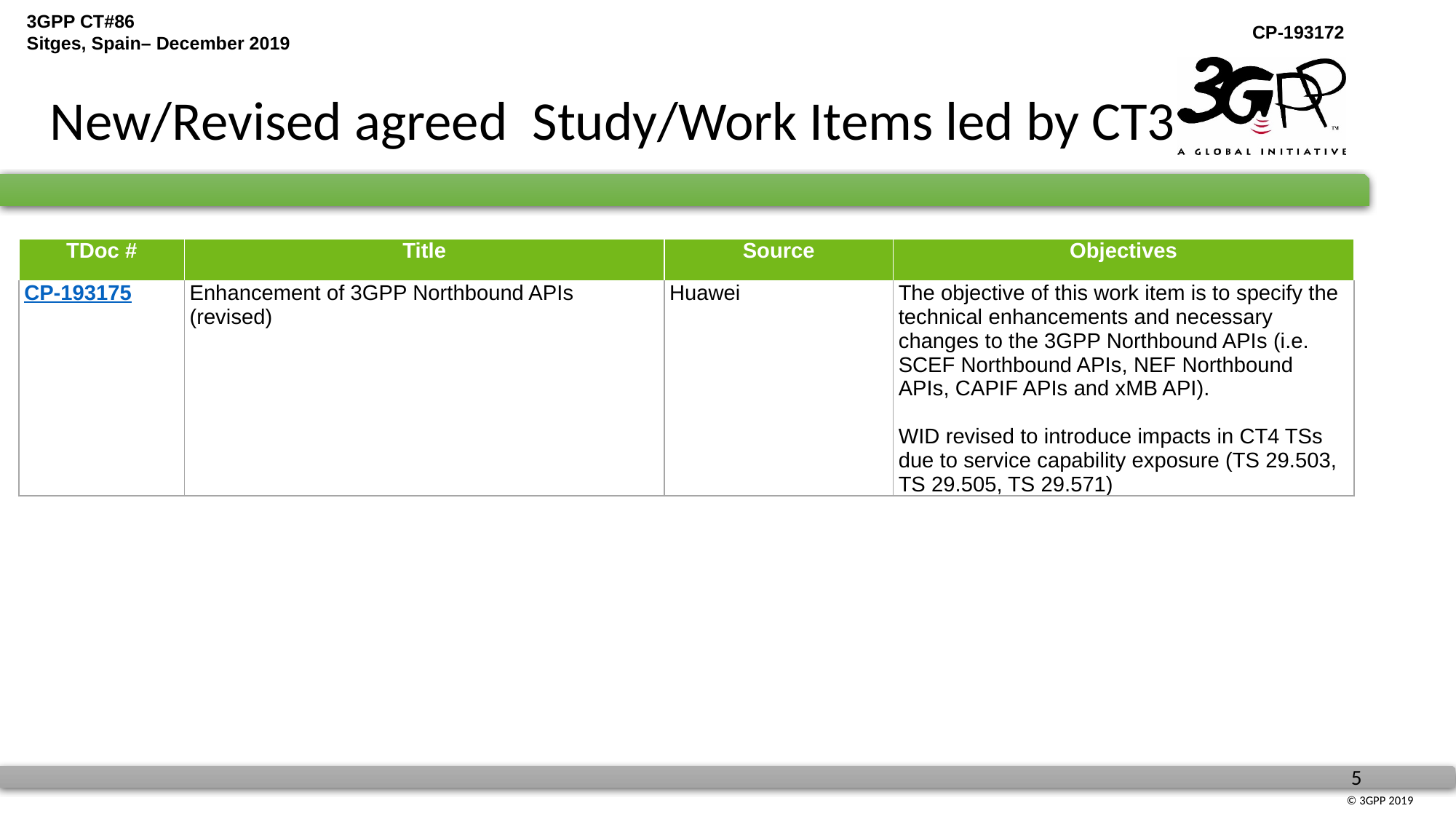

# New/Revised agreed  Study/Work Items led by CT3
| TDoc # | Title | Source | Objectives |
| --- | --- | --- | --- |
| CP-193175 | Enhancement of 3GPP Northbound APIs (revised) | Huawei | The objective of this work item is to specify the technical enhancements and necessary changes to the 3GPP Northbound APIs (i.e. SCEF Northbound APIs, NEF Northbound APIs, CAPIF APIs and xMB API). WID revised to introduce impacts in CT4 TSs due to service capability exposure (TS 29.503, TS 29.505, TS 29.571) |